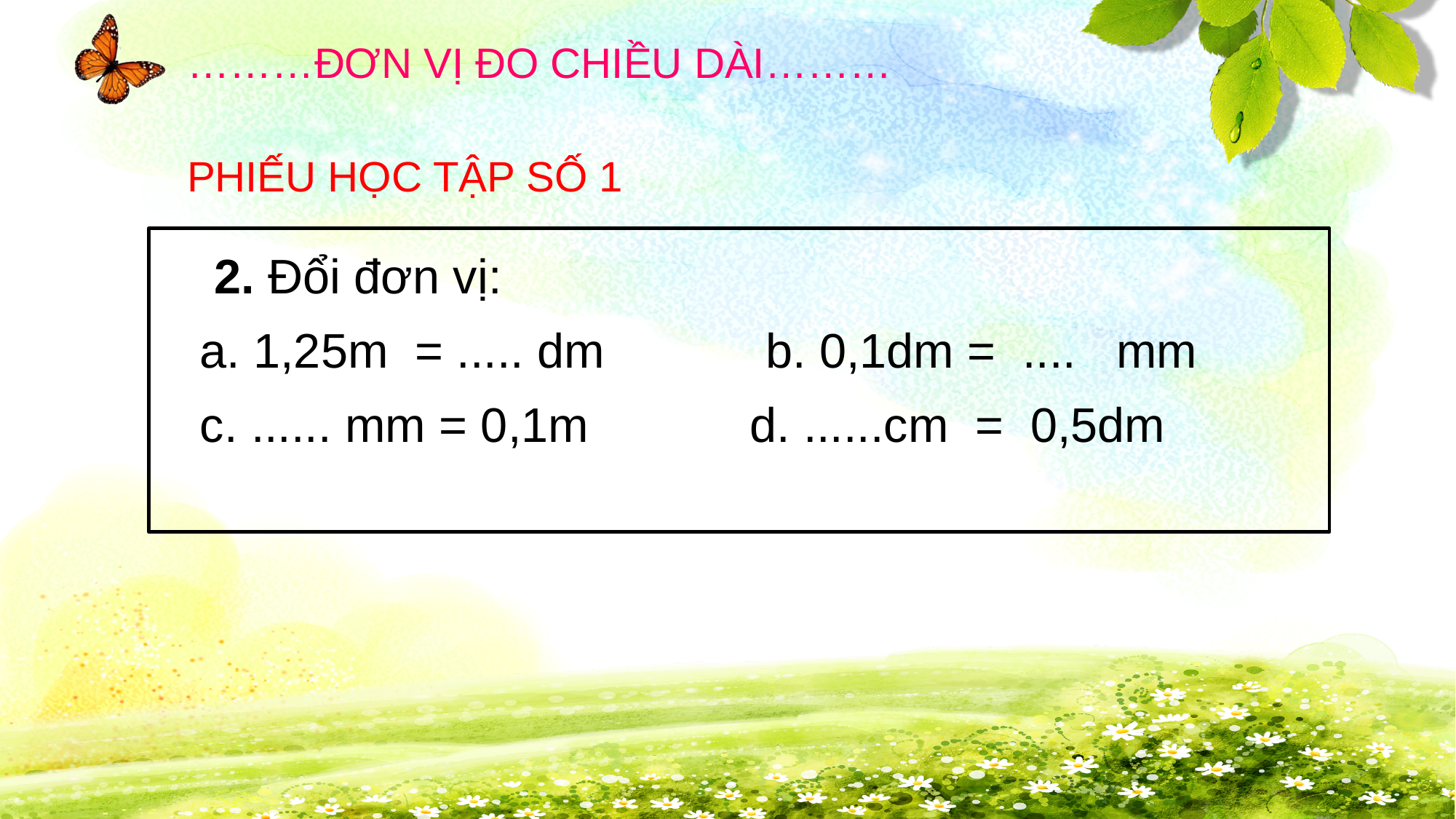

………ĐƠN VỊ ĐO CHIỀU DÀI………
PHIẾU HỌC TẬP SỐ 1
2. Đổi đơn vị:
   a. 1,25m  = ..... dm            b. 0,1dm =  ....   mm
   c. ...... mm = 0,1m            d. ......cm  =  0,5dm